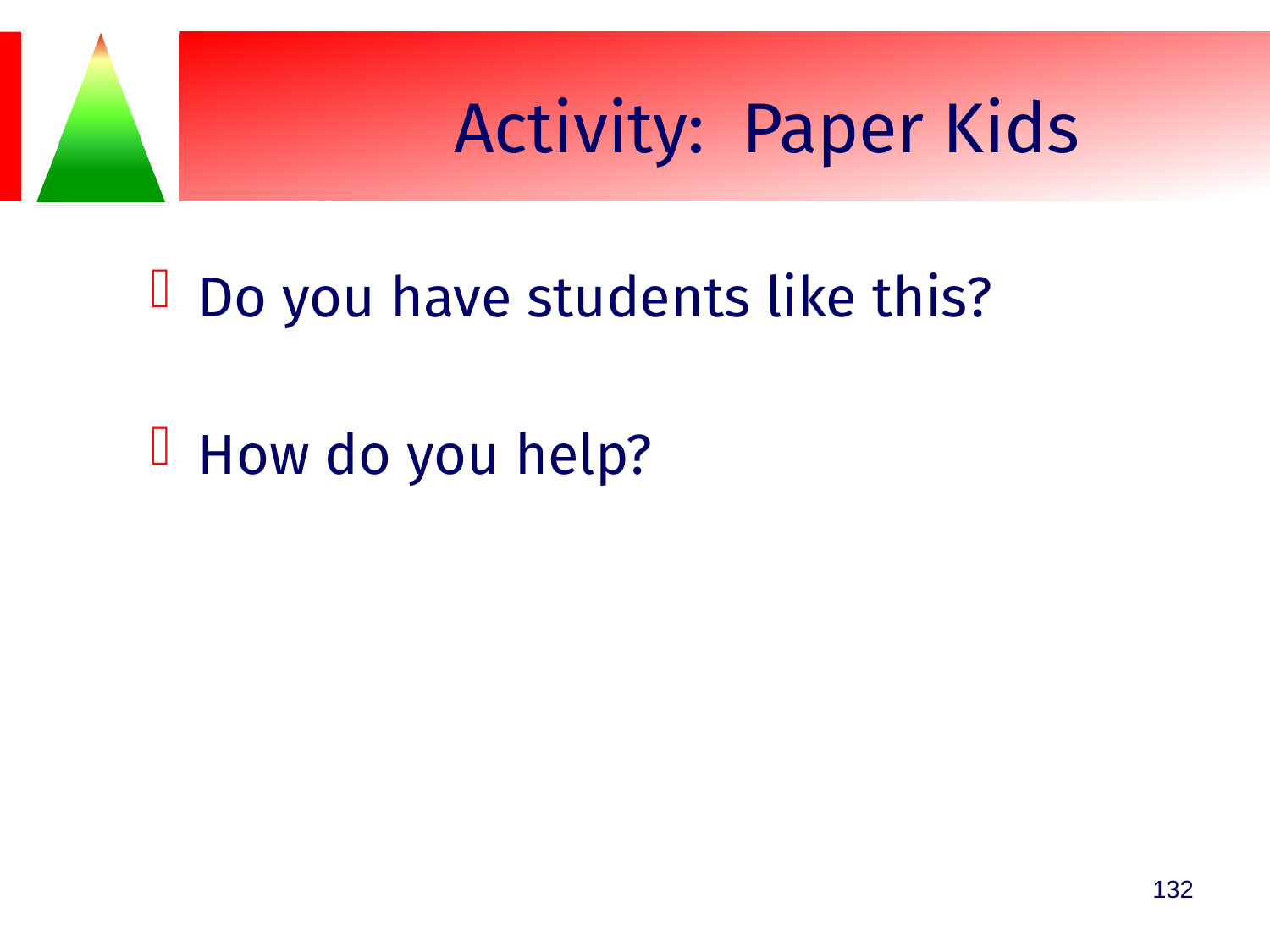

Activity:  Paper Kids
Do you have students like this?

How do you help?
132